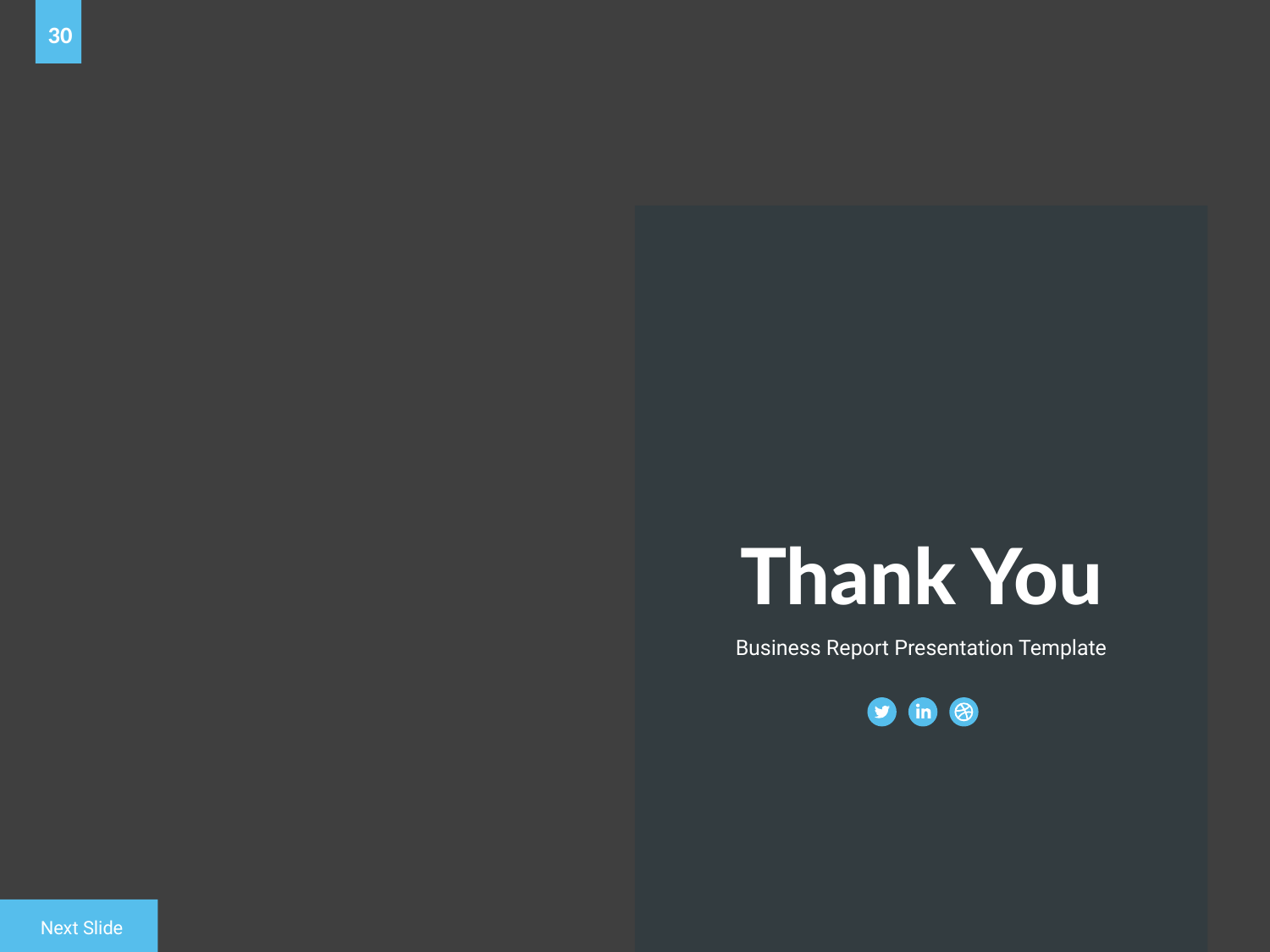

30

Thank You
Business Report Presentation Template

Next Slide